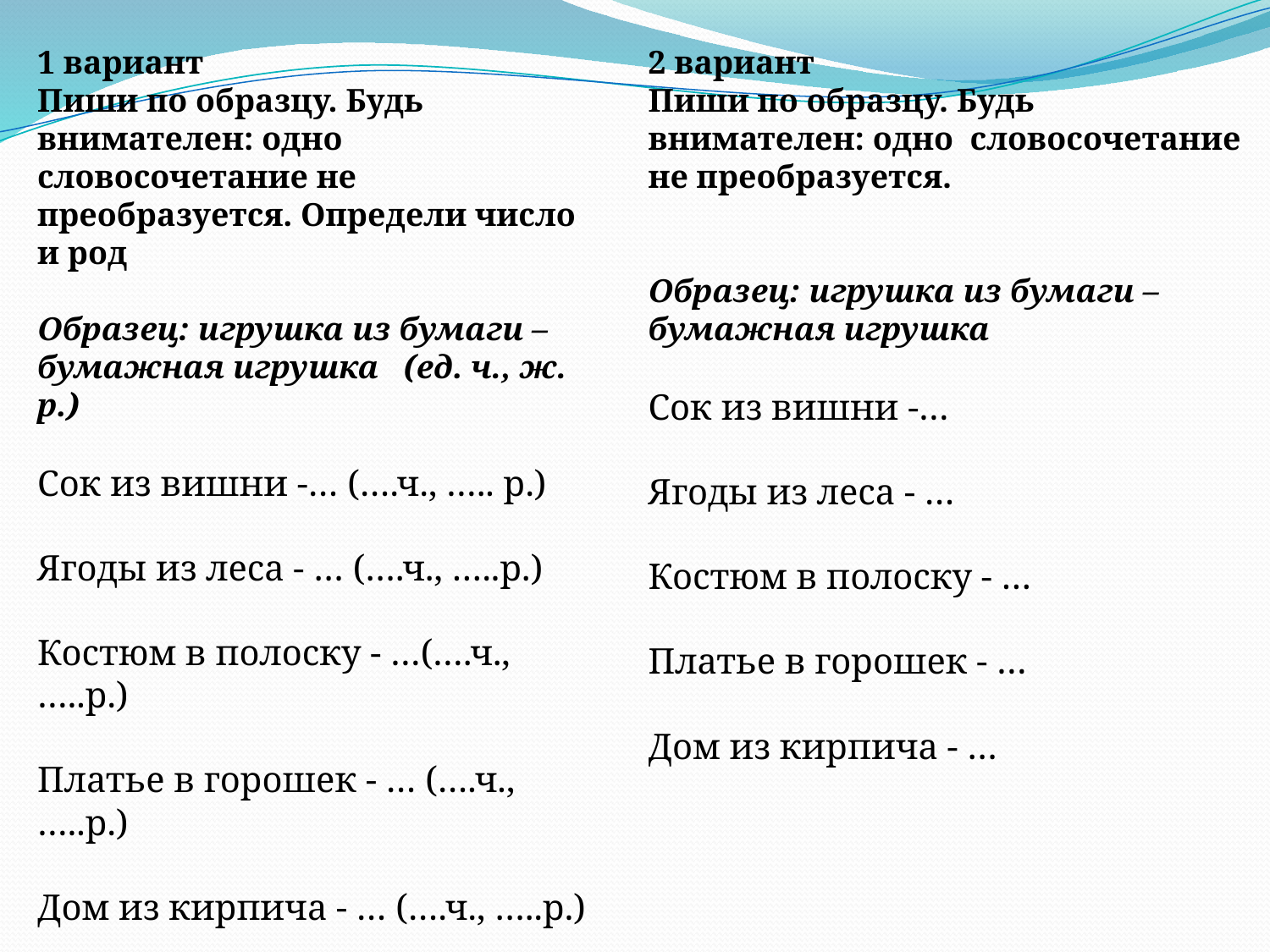

1 вариант
Пиши по образцу. Будь внимателен: одно  словосочетание не преобразуется. Определи число и род

Образец: игрушка из бумаги –
бумажная игрушка   (ед. ч., ж. р.)

Сок из вишни -… (….ч., ….. р.)

Ягоды из леса - … (….ч., …..р.)

Костюм в полоску - …(….ч., …..р.)

Платье в горошек - … (….ч., …..р.)

Дом из кирпича - … (….ч., …..р.)

2 вариант
Пиши по образцу. Будь внимателен: одно  словосочетание не преобразуется.

Образец: игрушка из бумаги –
бумажная игрушка

Сок из вишни -…

Ягоды из леса - …

Костюм в полоску - …

Платье в горошек - …

Дом из кирпича - …